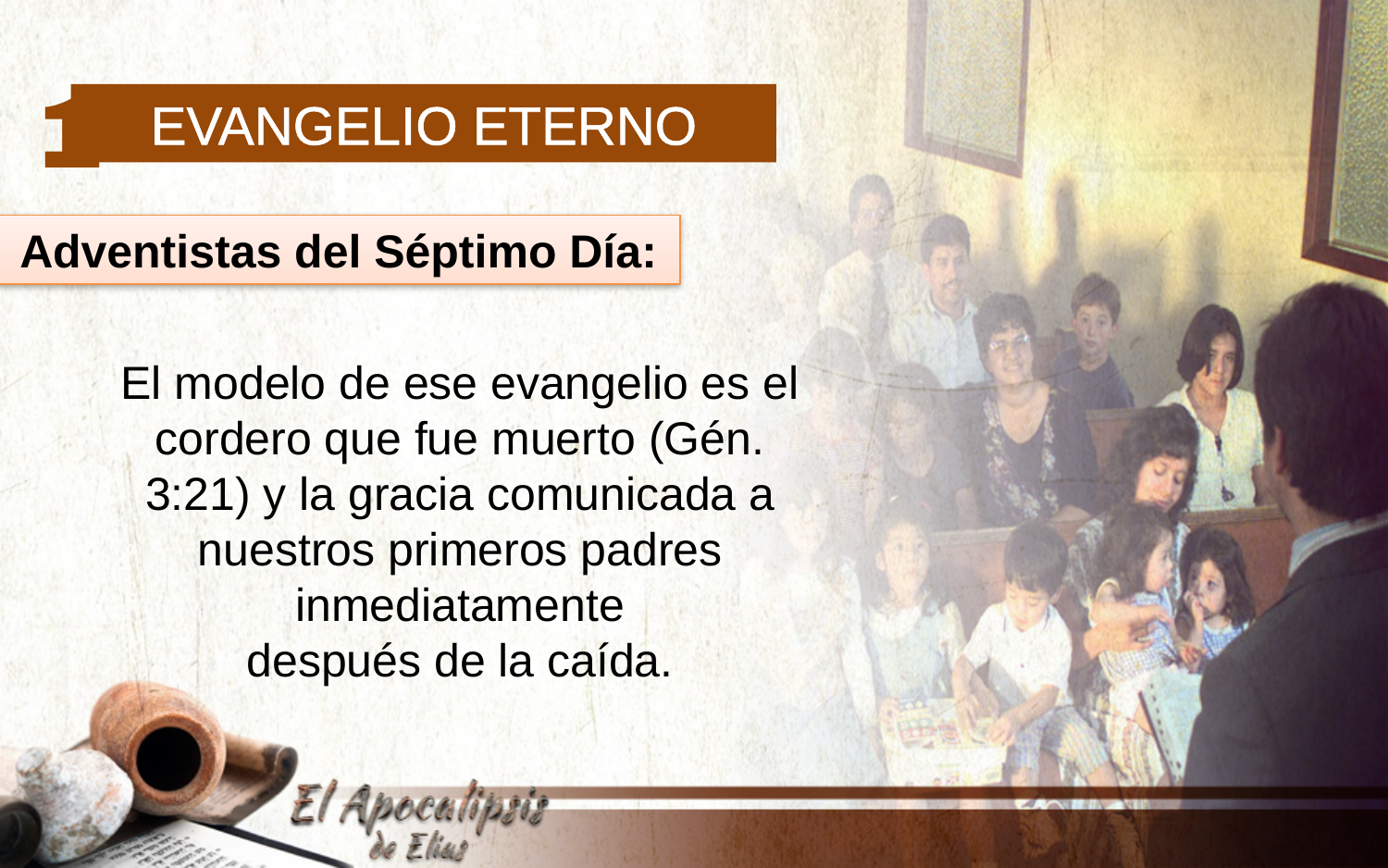

1
Evangelio eterno
Adventistas del Séptimo Día:
El modelo de ese evangelio es el cordero que fue muerto (Gén.
3:21) y la gracia comunicada a nuestros primeros padres inmediatamente
después de la caída.